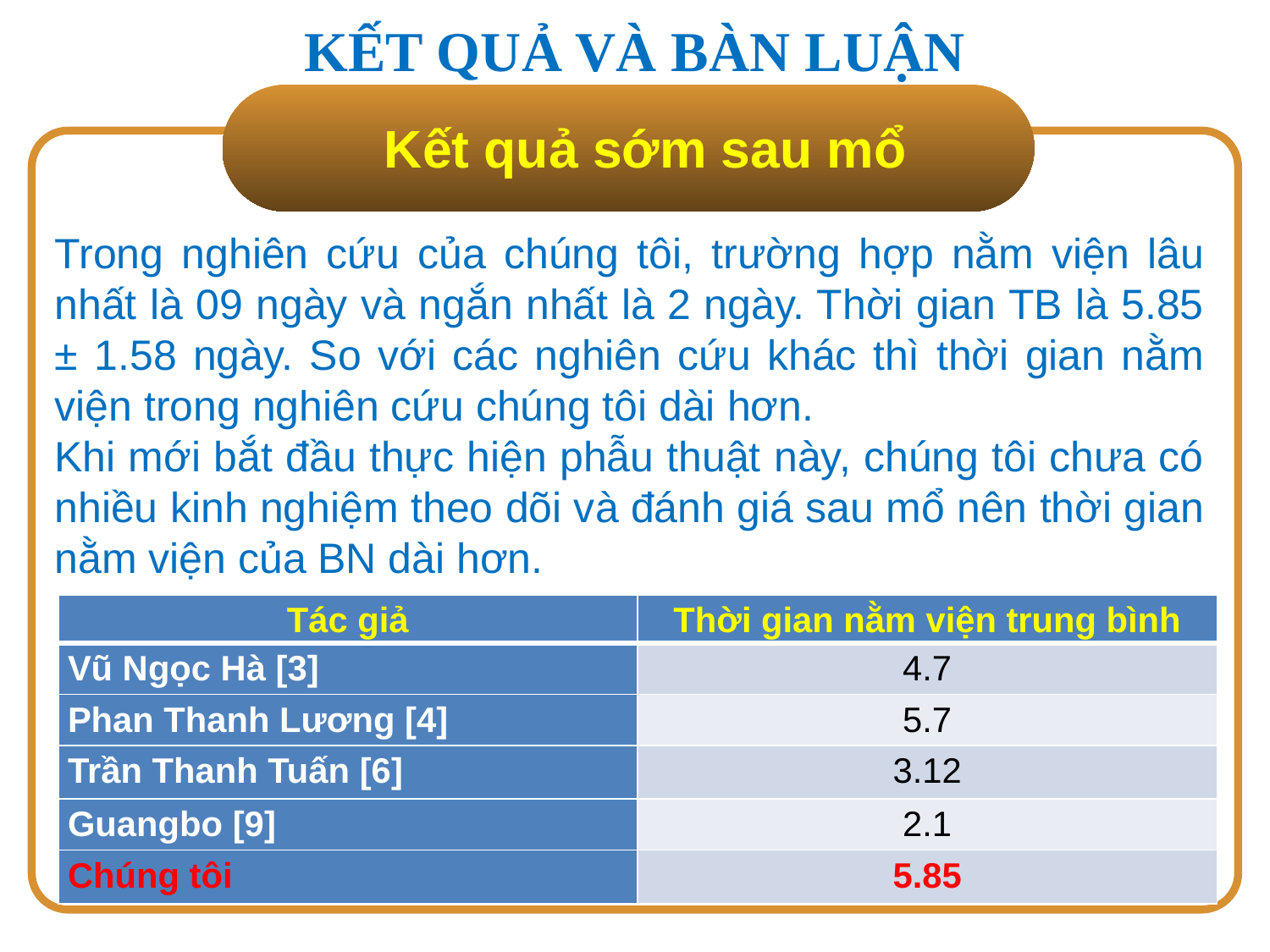

KẾT QUẢ VÀ BÀN LUẬN

Trong nghiên cứu của chúng tôi, trường hợp nằm viện lâu nhất là 09 ngày và ngắn nhất là 2 ngày. Thời gian TB là 5.85 ± 1.58 ngày. So với các nghiên cứu khác thì thời gian nằm viện trong nghiên cứu chúng tôi dài hơn.
Khi mới bắt đầu thực hiện phẫu thuật này, chúng tôi chưa có nhiều kinh nghiệm theo dõi và đánh giá sau mổ nên thời gian nằm viện của BN dài hơn.
Kết quả sớm sau mổ
| Tác giả | Thời gian nằm viện trung bình |
| --- | --- |
| Vũ Ngọc Hà [3] | 4.7 |
| Phan Thanh Lương [4] | 5.7 |
| Trần Thanh Tuấn [6] | 3.12 |
| Guangbo [9] | 2.1 |
| Chúng tôi | 5.85 |